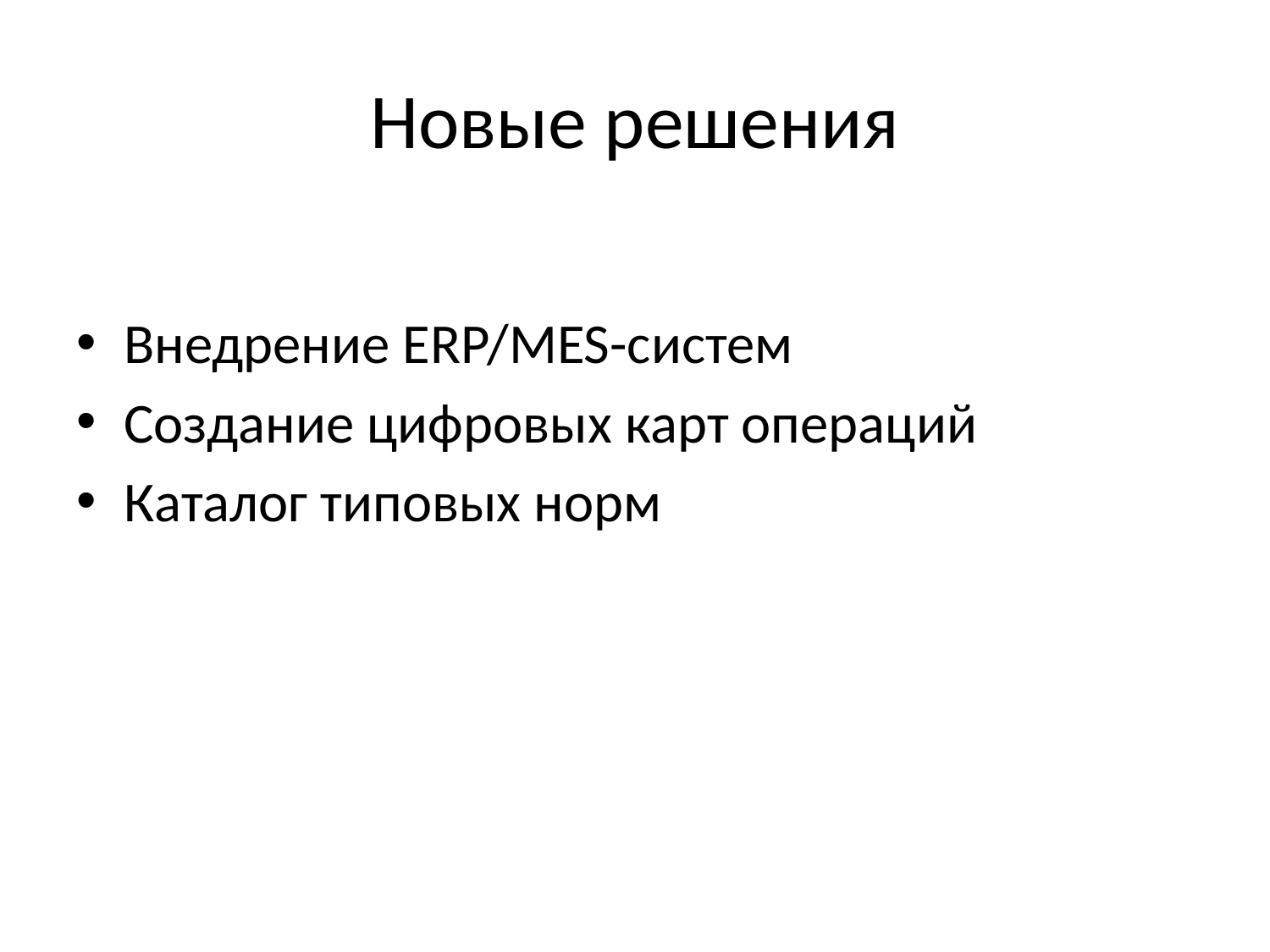

# Новые решения

Внедрение ERP/MES-систем
Создание цифровых карт операций
Каталог типовых норм